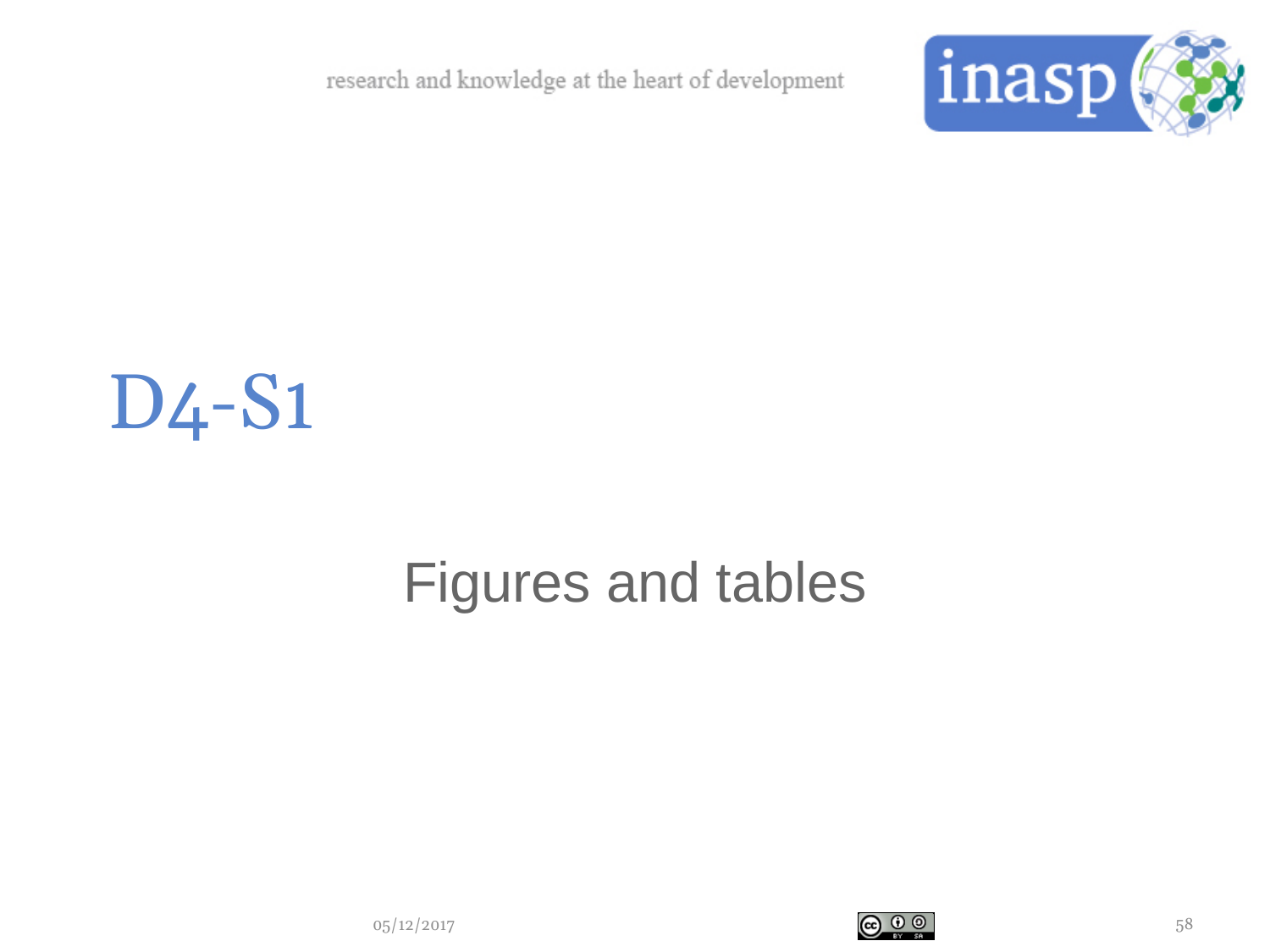

# D4-S1
Figures and tables
05/12/2017

58